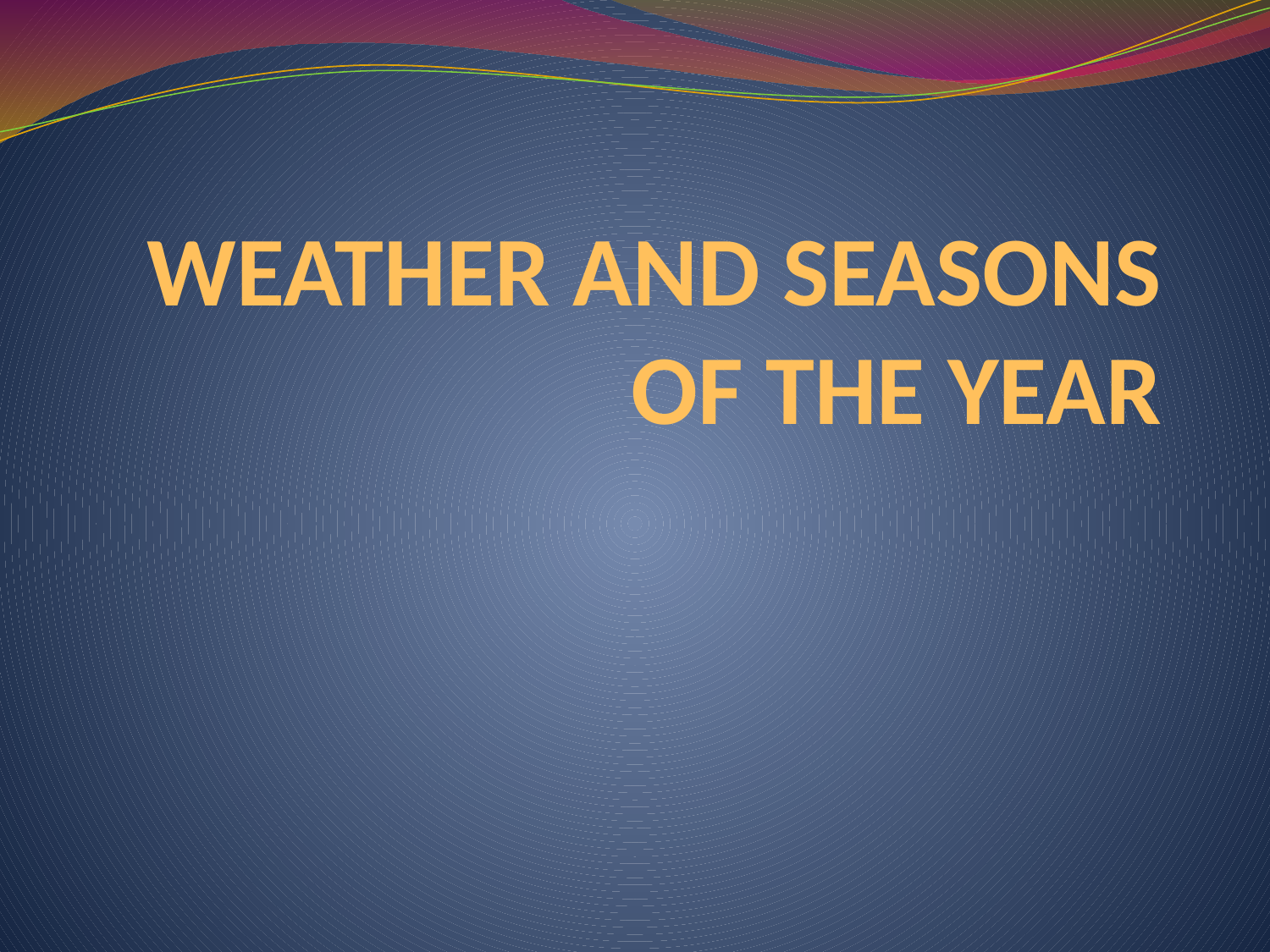

# WEATHER AND SEASONS OF THE YEAR